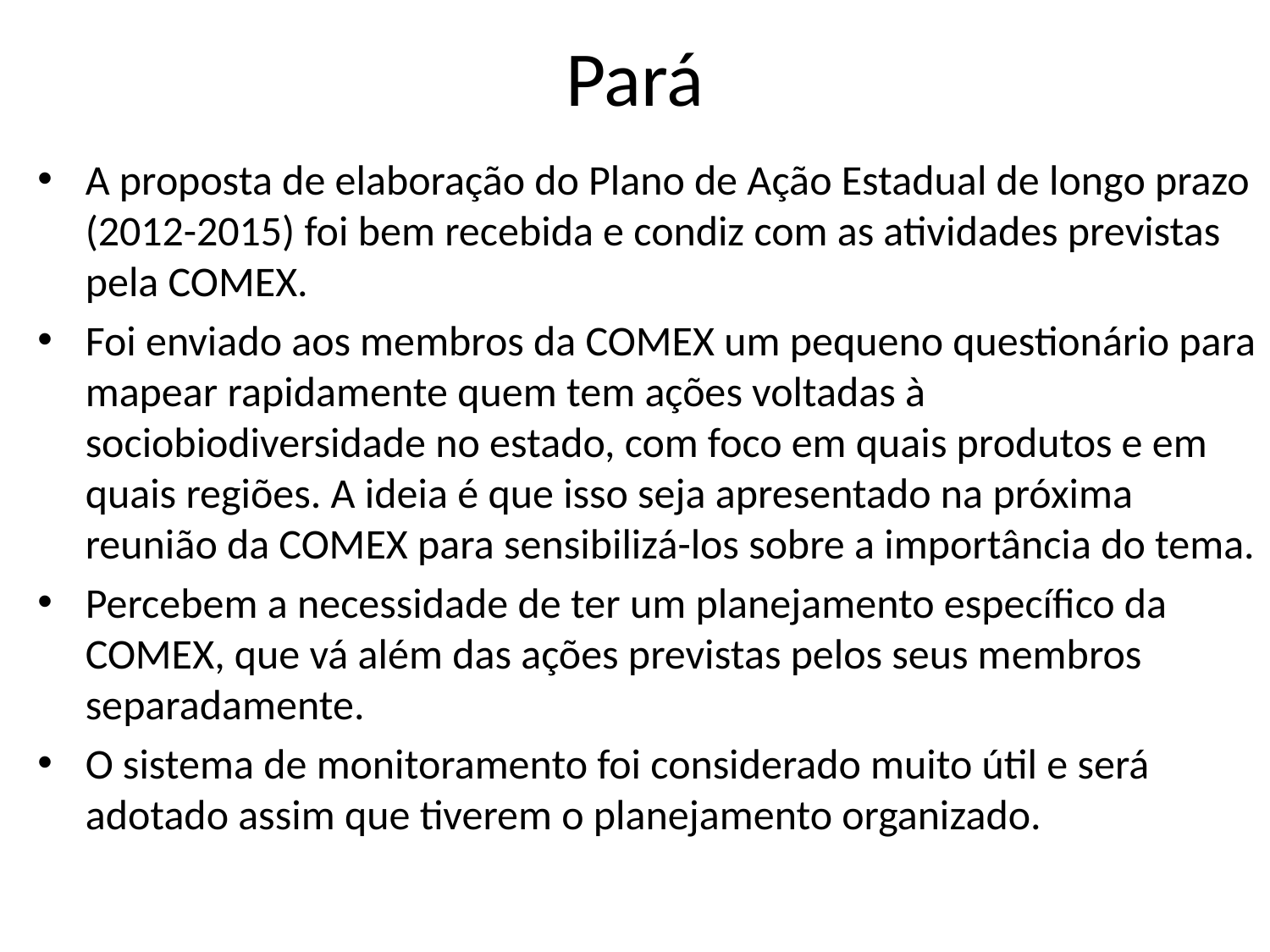

# Pará
A proposta de elaboração do Plano de Ação Estadual de longo prazo (2012-2015) foi bem recebida e condiz com as atividades previstas pela COMEX.
Foi enviado aos membros da COMEX um pequeno questionário para mapear rapidamente quem tem ações voltadas à sociobiodiversidade no estado, com foco em quais produtos e em quais regiões. A ideia é que isso seja apresentado na próxima reunião da COMEX para sensibilizá-los sobre a importância do tema.
Percebem a necessidade de ter um planejamento específico da COMEX, que vá além das ações previstas pelos seus membros separadamente.
O sistema de monitoramento foi considerado muito útil e será adotado assim que tiverem o planejamento organizado.